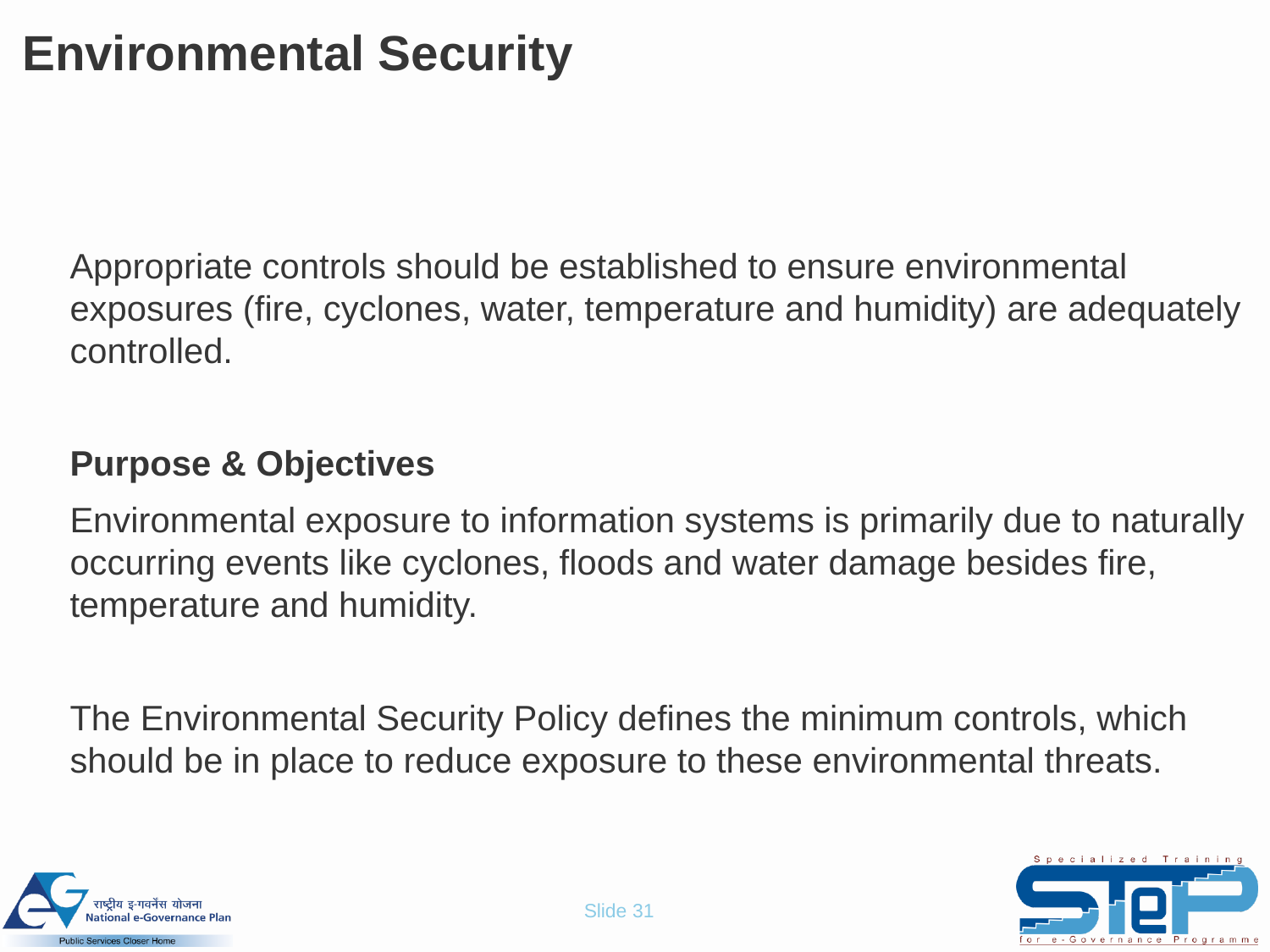

# Environmental Security
	Appropriate controls should be established to ensure environmental exposures (fire, cyclones, water, temperature and humidity) are adequately controlled.

	Purpose & Objectives
 	Environmental exposure to information systems is primarily due to naturally occurring events like cyclones, floods and water damage besides fire, temperature and humidity.

	The Environmental Security Policy defines the minimum controls, which should be in place to reduce exposure to these environmental threats.